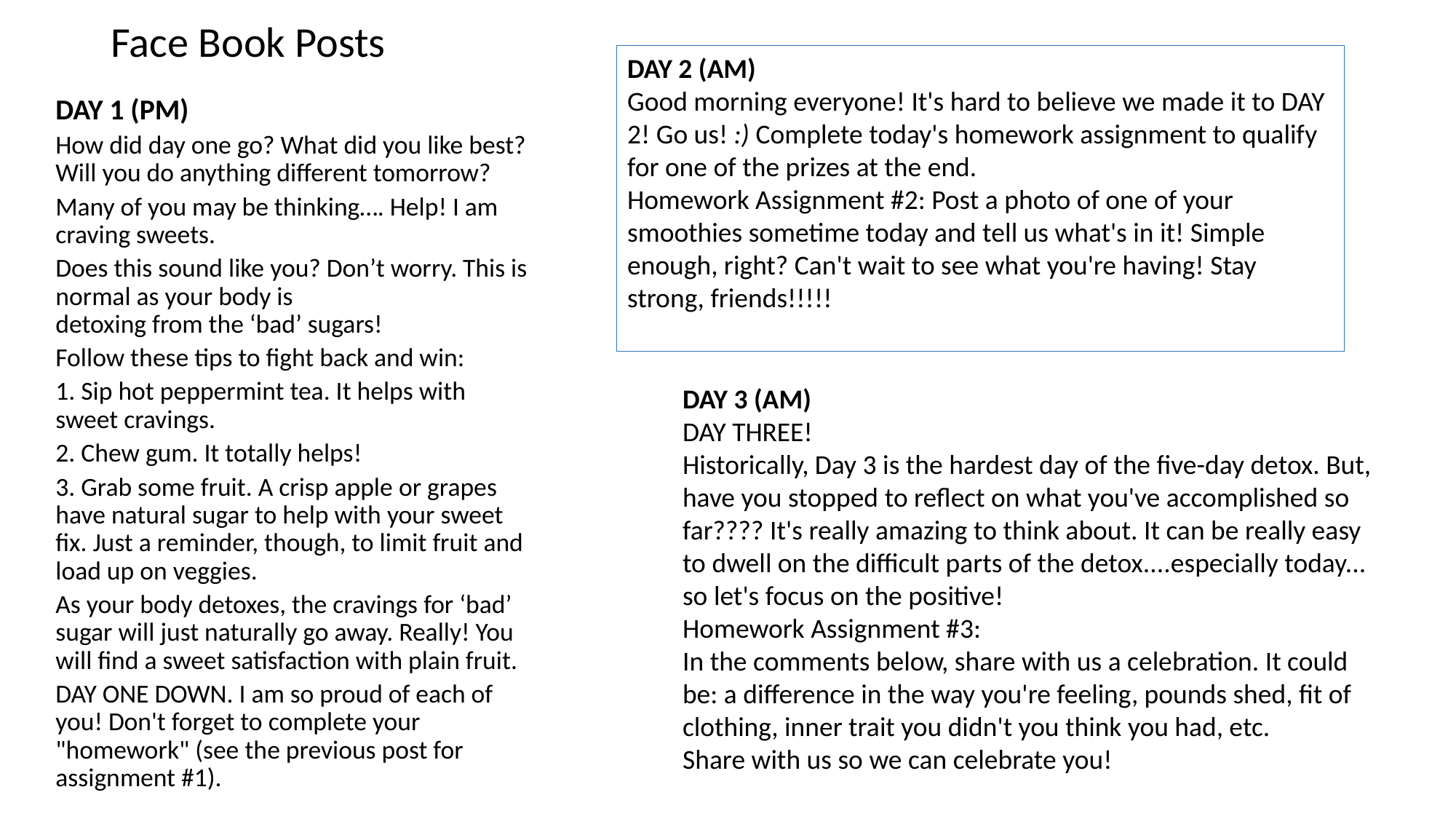

# Face Book Posts
DAY 2 (AM)
Good morning everyone! It's hard to believe we made it to DAY 2! Go us! :) Complete today's homework assignment to qualify for one of the prizes at the end.
Homework Assignment #2: Post a photo of one of your smoothies sometime today and tell us what's in it! Simple enough, right? Can't wait to see what you're having! Stay strong, friends!!!!!

DAY 1 (PM)
How did day one go? What did you like best? Will you do anything different tomorrow?
Many of you may be thinking…. Help! I am craving sweets.
Does this sound like you? Don’t worry. This is normal as your body is 
detoxing from the ‘bad’ sugars!
Follow these tips to fight back and win:
1. Sip hot peppermint tea. It helps with sweet cravings.
2. Chew gum. It totally helps!
3. Grab some fruit. A crisp apple or grapes have natural sugar to help with your sweet fix. Just a reminder, though, to limit fruit and load up on veggies.
As your body detoxes, the cravings for ‘bad’ sugar will just naturally go away. Really! You will find a sweet satisfaction with plain fruit.
DAY ONE DOWN. I am so proud of each of you! Don't forget to complete your "homework" (see the previous post for assignment #1).

DAY 3 (AM)
DAY THREE!
Historically, Day 3 is the hardest day of the five-day detox. But, have you stopped to reflect on what you've accomplished so far???? It's really amazing to think about. It can be really easy to dwell on the difficult parts of the detox....especially today... so let's focus on the positive!
Homework Assignment #3:
In the comments below, share with us a celebration. It could be: a difference in the way you're feeling, pounds shed, fit of clothing, inner trait you didn't you think you had, etc. 
Share with us so we can celebrate you!